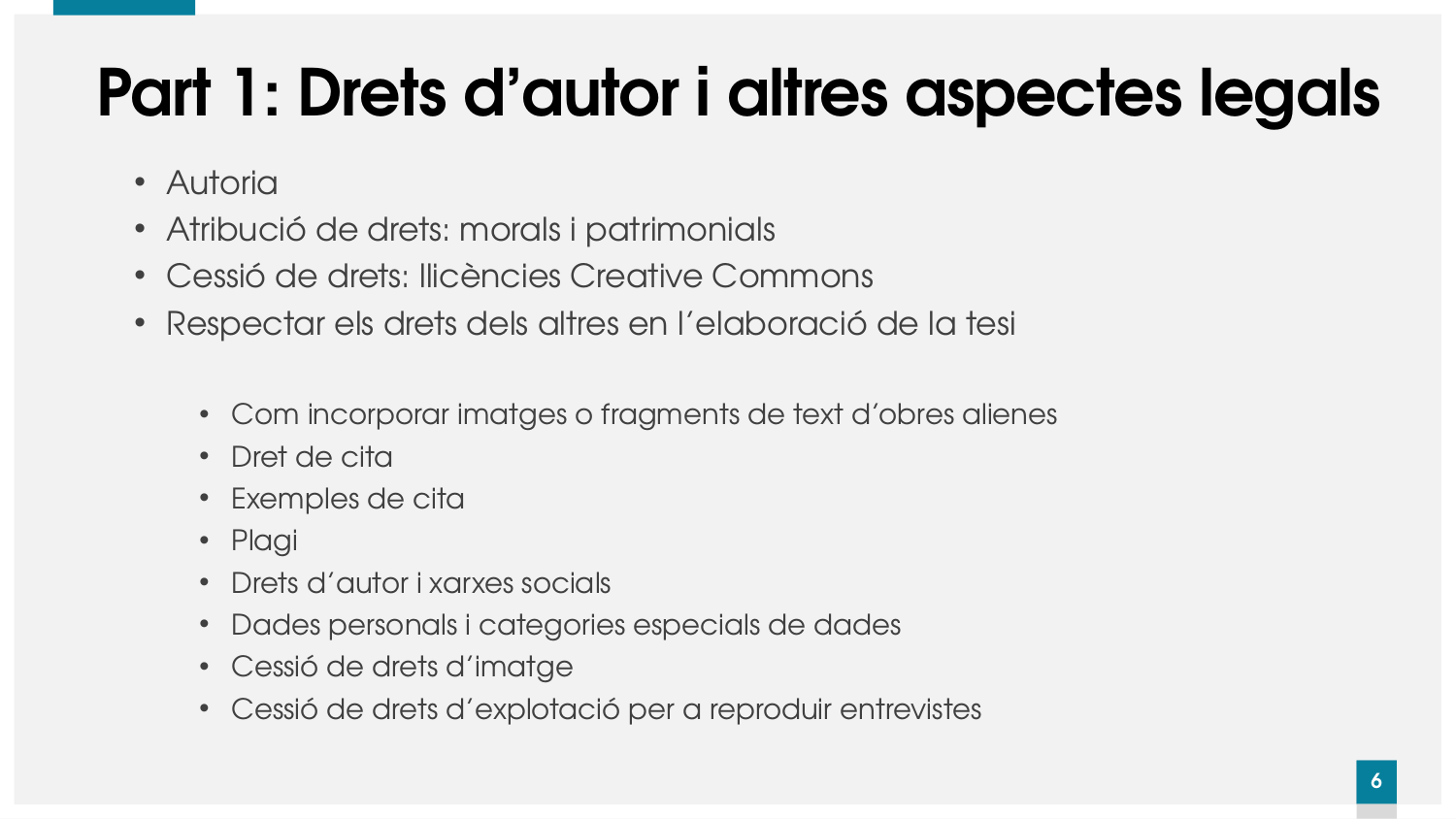

# Part 1: Drets d’autor i altres aspectes legals
Autoria
Atribució de drets: morals i patrimonials
Cessió de drets: llicències Creative Commons
Respectar els drets dels altres en l’elaboració de la tesi

Com incorporar imatges o fragments de text d’obres alienes
Dret de cita
Exemples de cita
Plagi
Drets d’autor i xarxes socials
Dades personals i categories especials de dades
Cessió de drets d’imatge
Cessió de drets d’explotació per a reproduir entrevistes